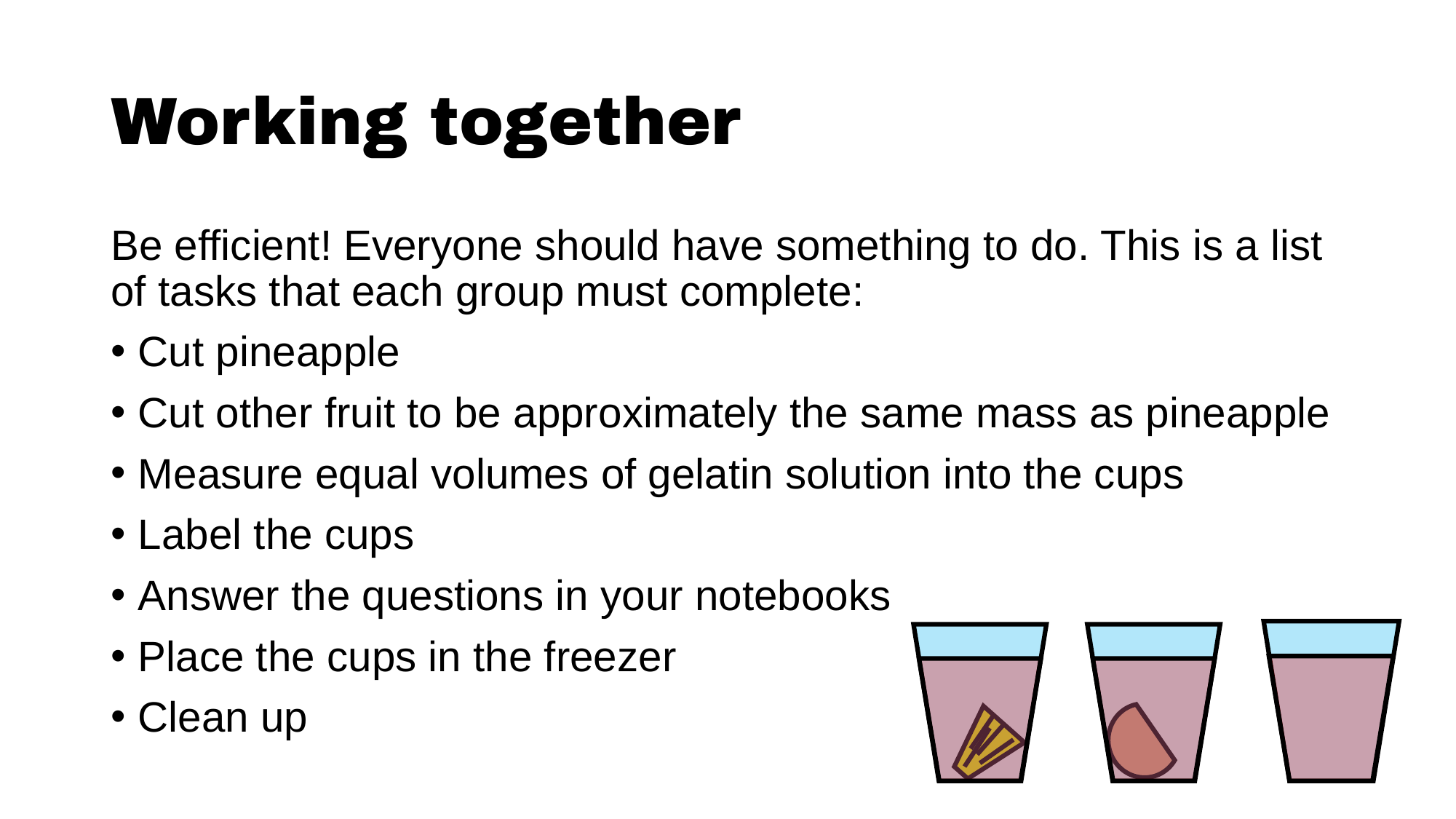

# Working together
Be efficient! Everyone should have something to do. This is a list of tasks that each group must complete:
Cut pineapple
Cut other fruit to be approximately the same mass as pineapple
Measure equal volumes of gelatin solution into the cups
Label the cups
Answer the questions in your notebooks
Place the cups in the freezer
Clean up